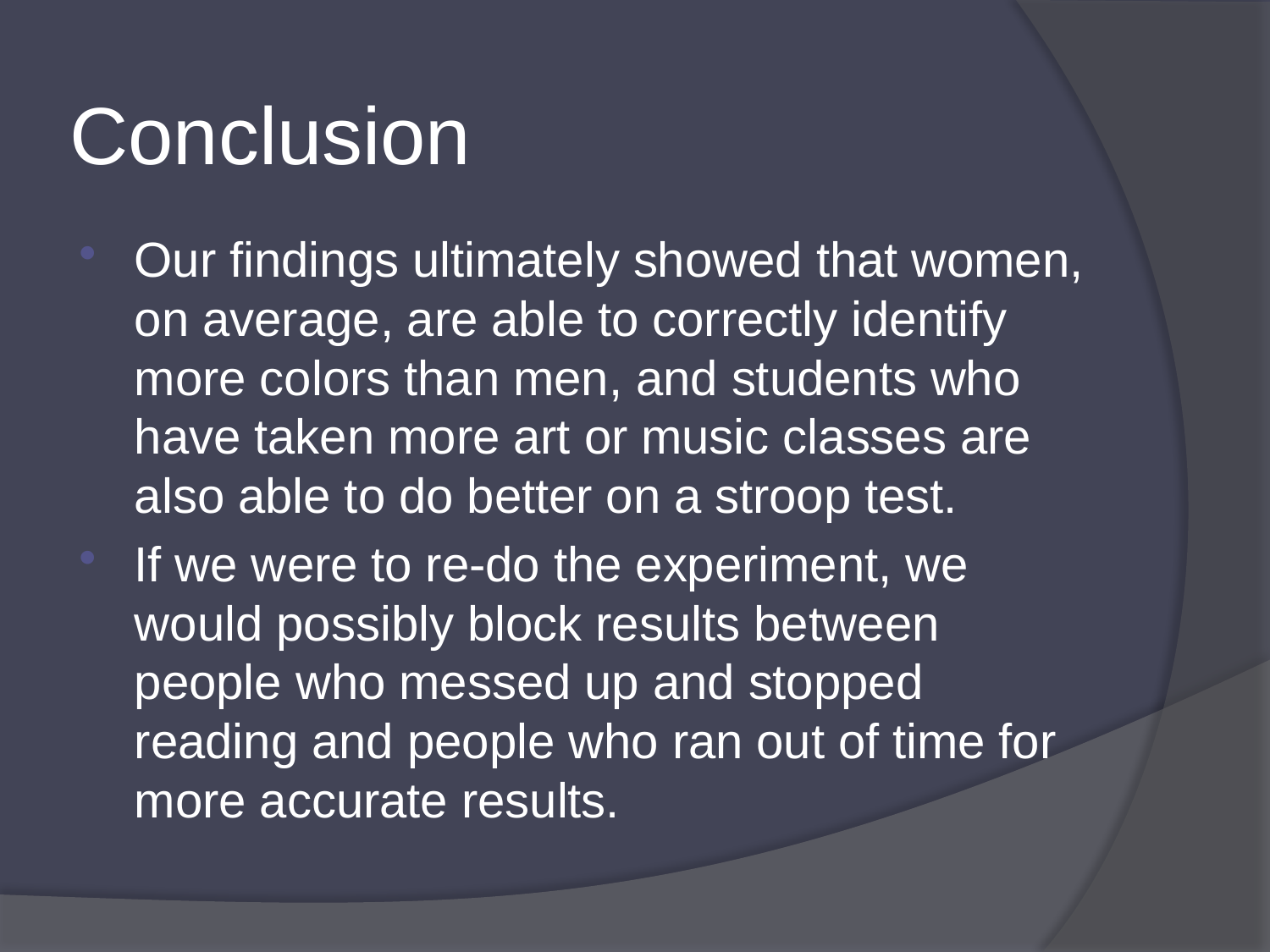

# Conclusion
Our findings ultimately showed that women, on average, are able to correctly identify more colors than men, and students who have taken more art or music classes are also able to do better on a stroop test.
If we were to re-do the experiment, we would possibly block results between people who messed up and stopped reading and people who ran out of time for more accurate results.